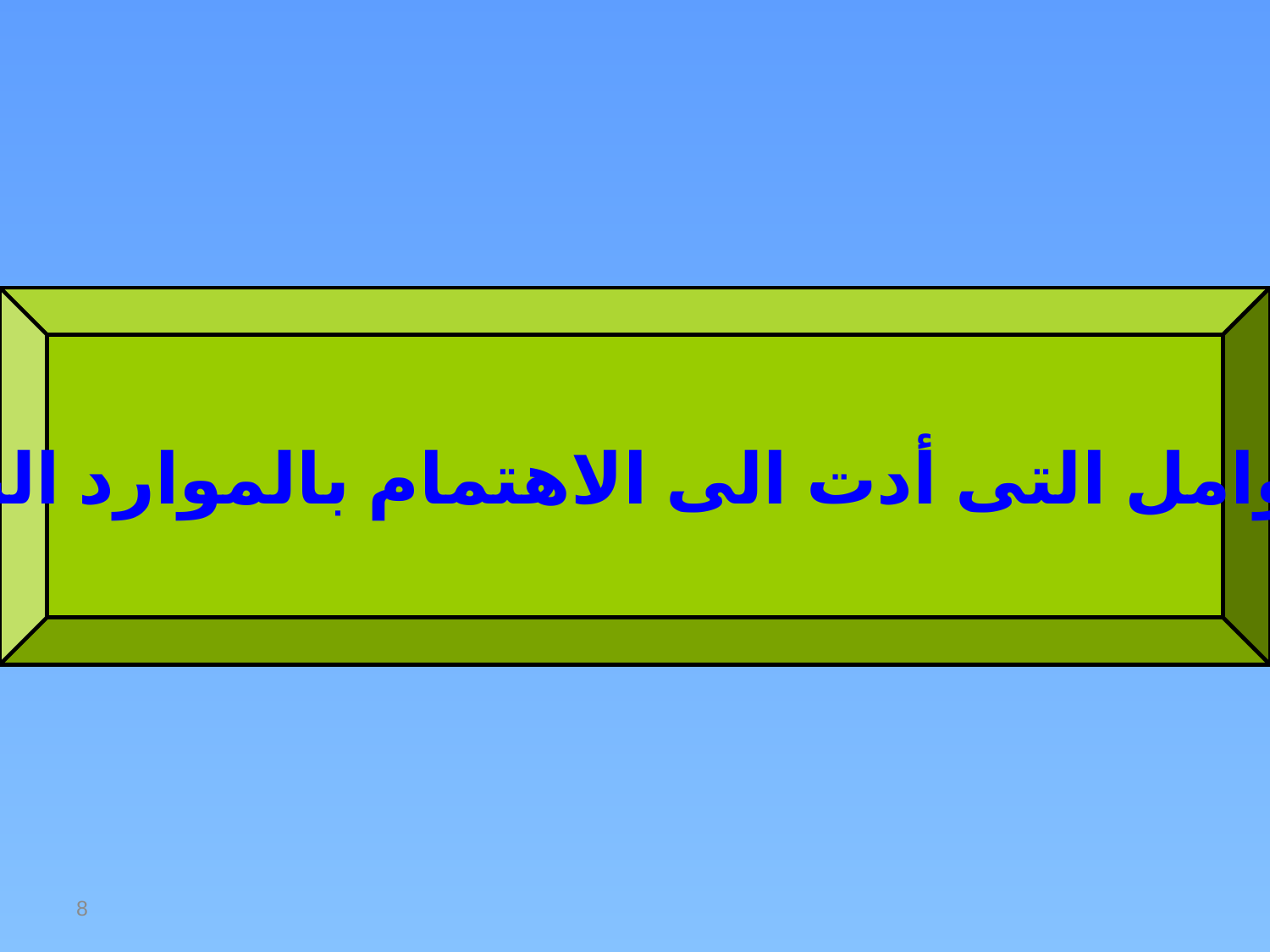

2- العوامل التى أدت الى الاهتمام بالموارد البشرية
8